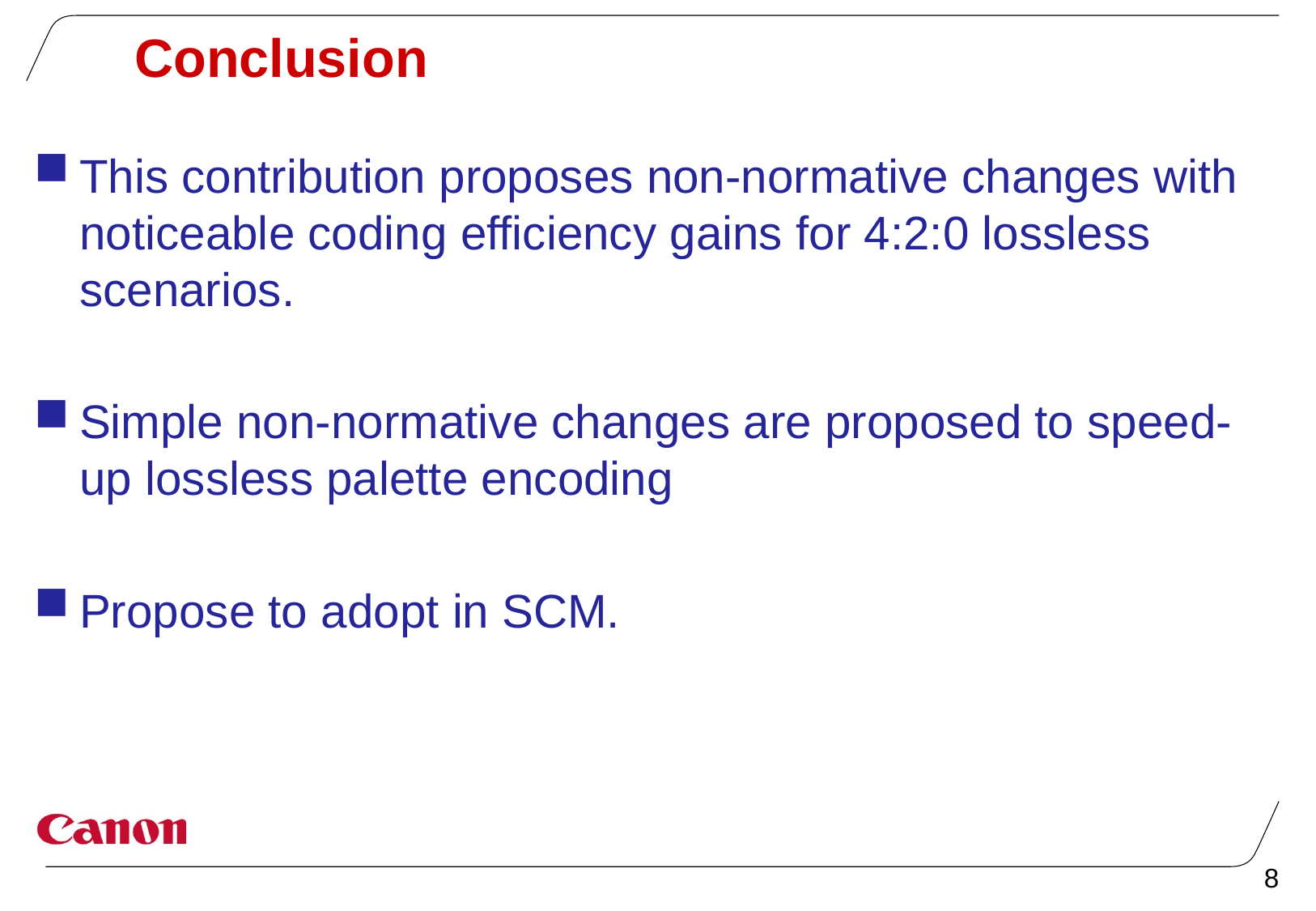

# Conclusion
This contribution proposes non-normative changes with noticeable coding efficiency gains for 4:2:0 lossless scenarios.

Simple non-normative changes are proposed to speed-up lossless palette encoding

Propose to adopt in SCM.
8